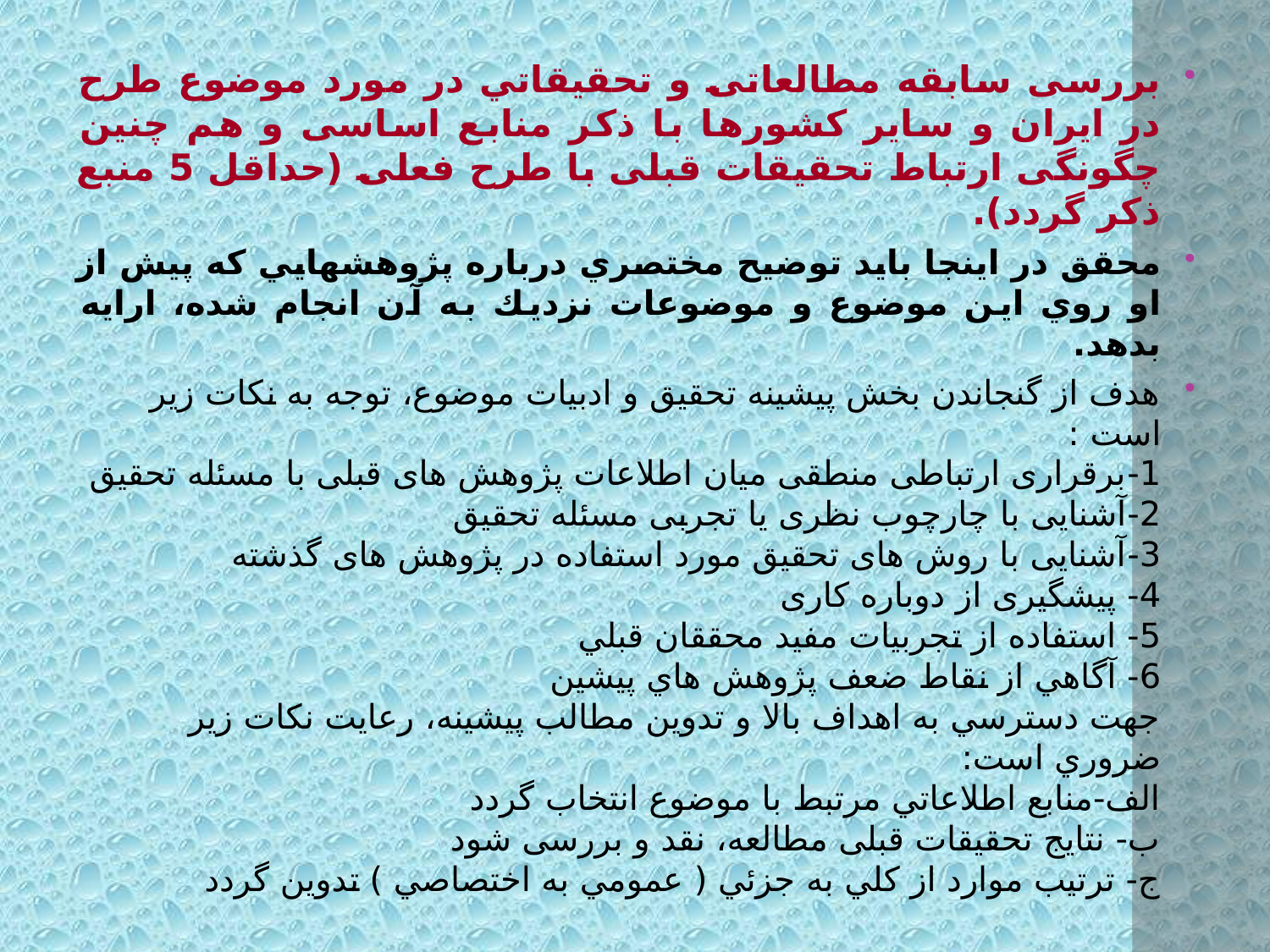

بررسی سابقه مطالعاتی و تحقیقاتي در مورد موضوع طرح در ایران و سایر کشورها با ذکر منابع اساسی و هم چنین چگونگی ارتباط تحقیقات قبلی با طرح فعلی (حداقل 5 منبع ذکر گردد).
محقق در اينجا بايد توضيح مختصري درباره پژوهش‏هايي كه پيش از او روي اين موضوع و موضوعات نزديك به آن انجام شده، ارايه بدهد.
هدف از گنجاندن بخش پیشینه تحقیق و ادبيات موضوع، توجه به نكات زير است :
1-برقراری ارتباطی منطقی میان اطلاعات پژوهش های قبلی با مسئله تحقیق 
2-آشنایی با چارچوب نظری یا تجربی مسئله تحقیق
3-آشنایی با روش های تحقیق مورد استفاده در پژوهش های گذشته
4- پیشگیری از دوباره کاری
5- استفاده از تجربيات مفيد محققان قبلي
6- آگاهي از نقاط ضعف پژوهش هاي پيشين
جهت دسترسي به اهداف بالا و تدوين مطالب پيشينه، رعايت نكات زير ضروري است:
الف-منابع اطلاعاتي مرتبط با موضوع انتخاب گردد
ب- نتایج تحقیقات قبلی مطالعه، نقد و بررسی شود
ج- ترتيب موارد از كلي به جزئي ( عمومي به اختصاصي ) تدوين گردد